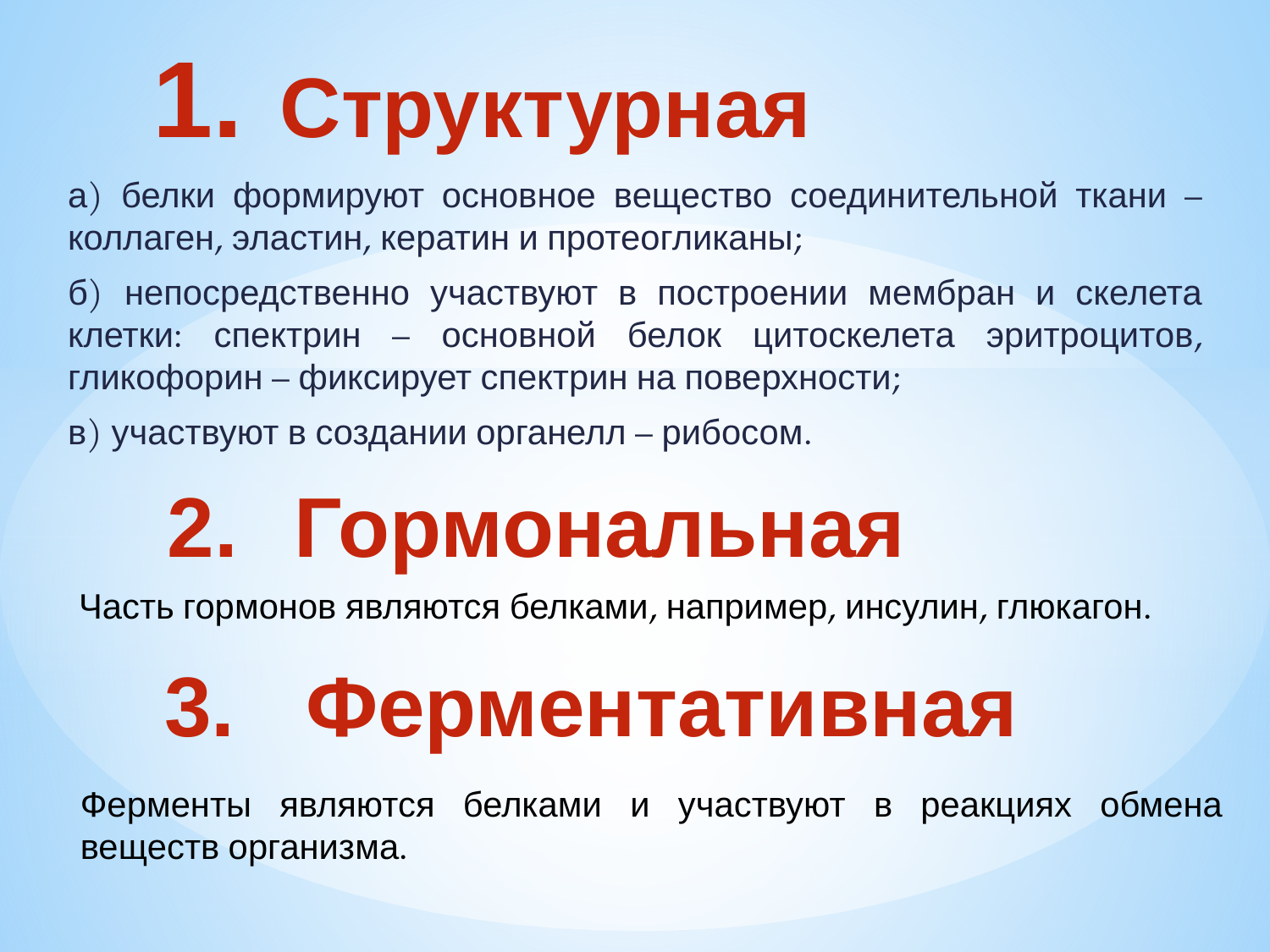

# Структурная
а) белки формируют основное вещество соединительной ткани – коллаген, эластин, кератин и протеогликаны;
б) непосредственно участвуют в построении мембран и скелета клетки: спектрин – основной белок цитоскелета эритроцитов, гликофорин – фиксирует спектрин на поверхности;
в) участвуют в создании органелл – рибосом.
Гормональная
Часть гормонов являются белками, например, инсулин, глюкагон.
   Ферментативная

Ферменты являются белками и участвуют в реакциях обмена веществ организма.